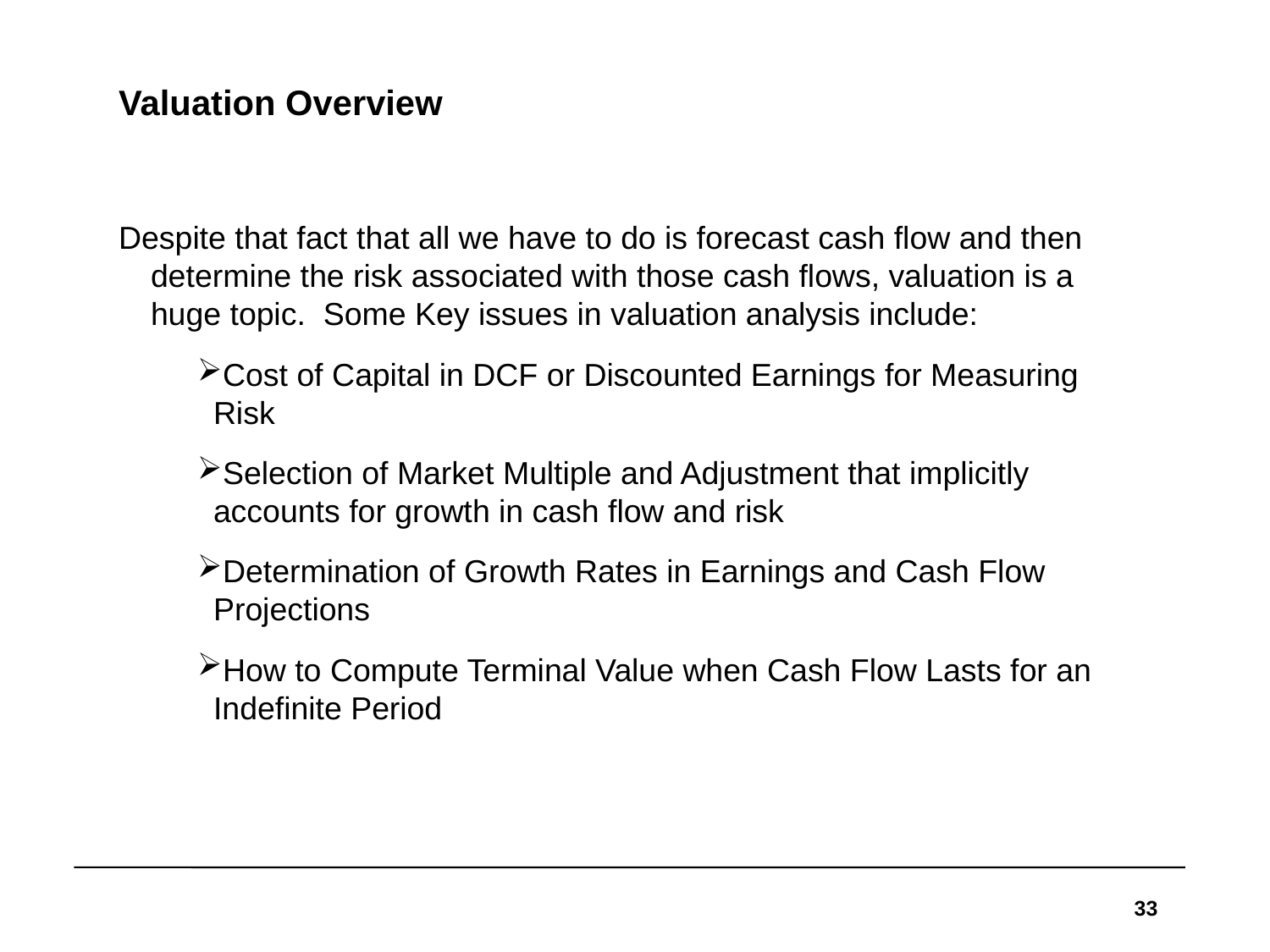

# Valuation Overview
Despite that fact that all we have to do is forecast cash flow and then determine the risk associated with those cash flows, valuation is a huge topic.  Some Key issues in valuation analysis include:
Cost of Capital in DCF or Discounted Earnings for Measuring Risk
Selection of Market Multiple and Adjustment that implicitly accounts for growth in cash flow and risk
Determination of Growth Rates in Earnings and Cash Flow Projections
How to Compute Terminal Value when Cash Flow Lasts for an Indefinite Period